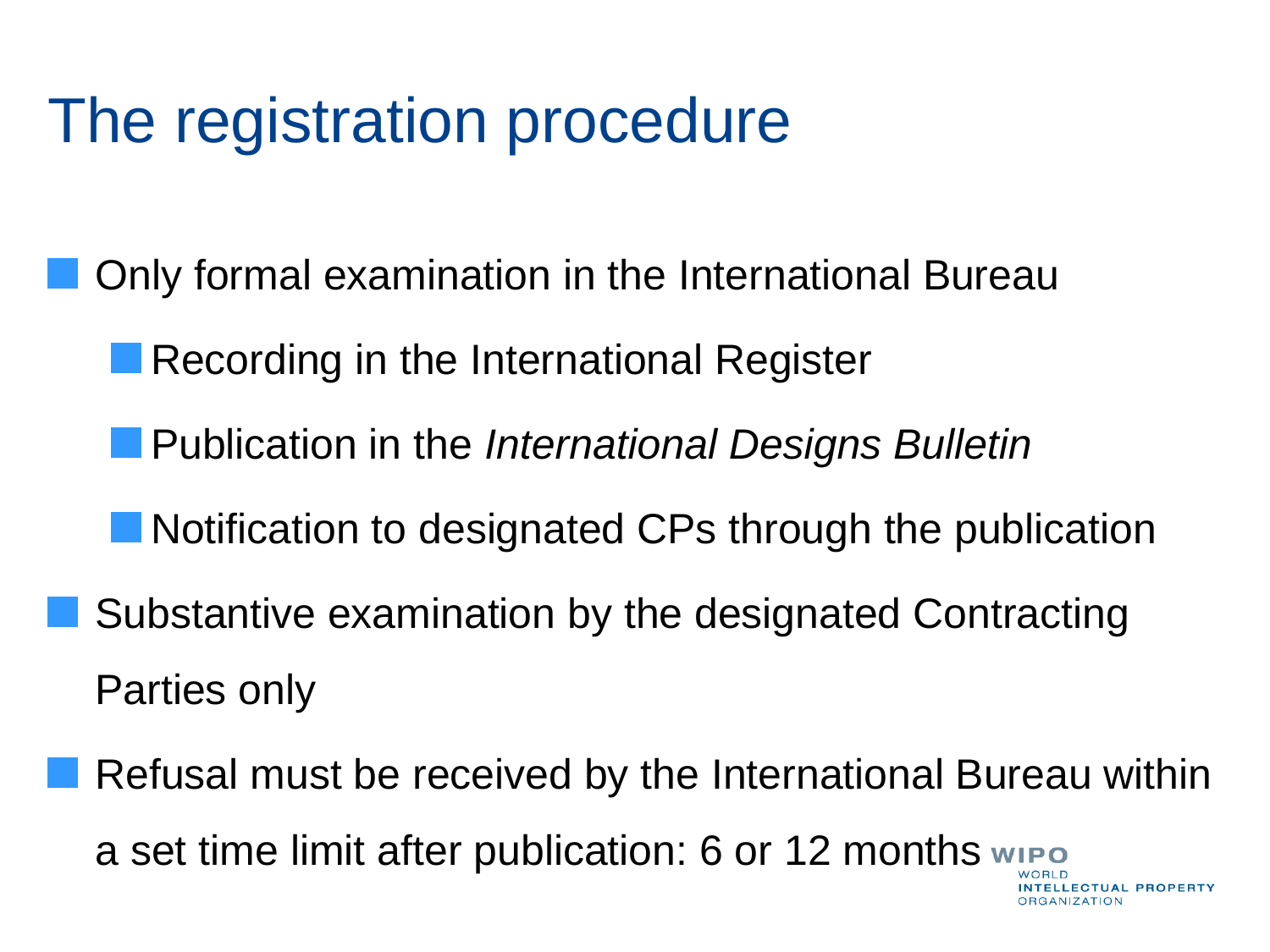

# The registration procedure
Only formal examination in the International Bureau
Recording in the International Register
Publication in the International Designs Bulletin
Notification to designated CPs through the publication
Substantive examination by the designated Contracting Parties only
Refusal must be received by the International Bureau within a set time limit after publication: 6 or 12 months